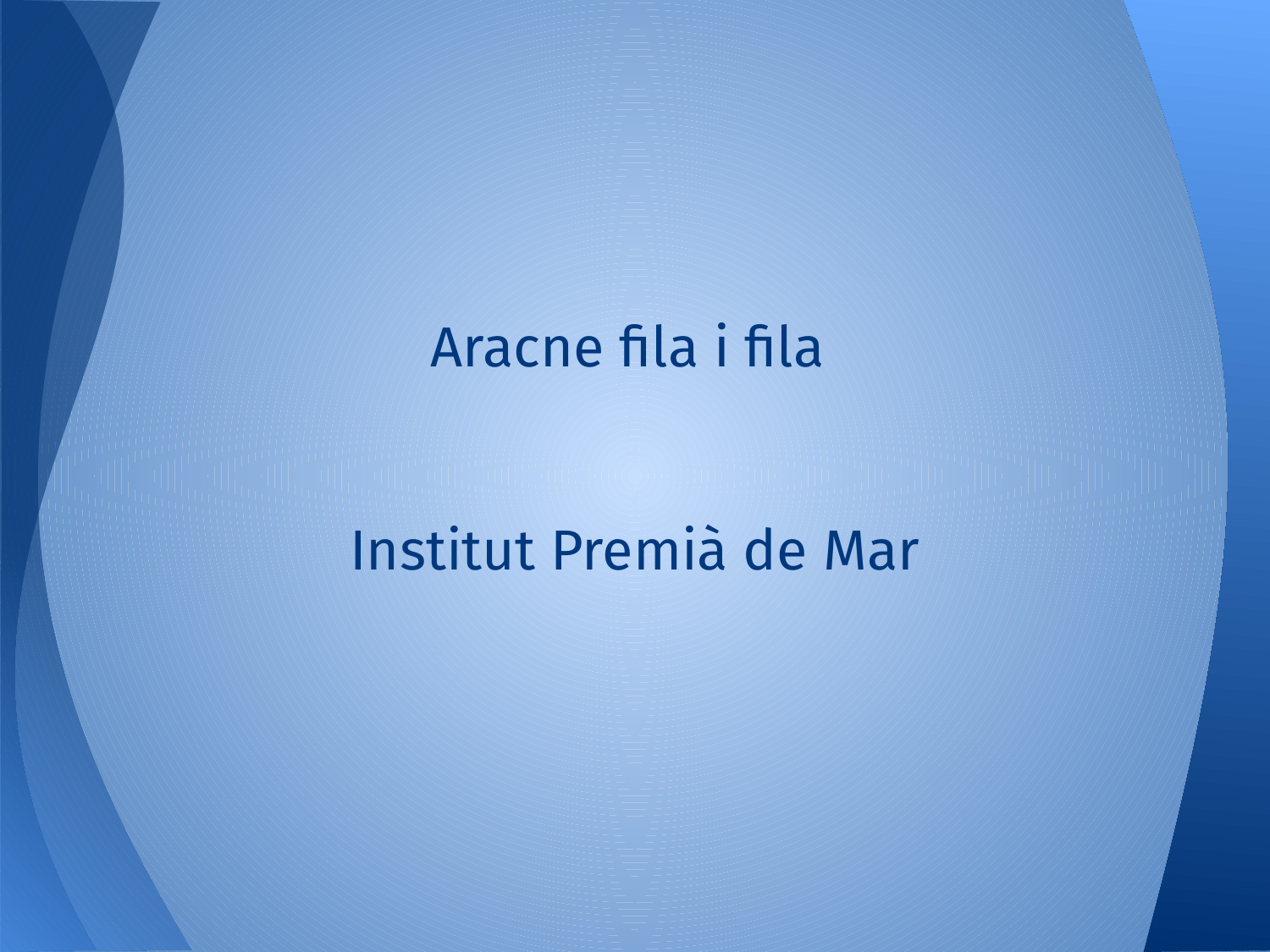

Aracne fila i fila

Institut Premià de Mar